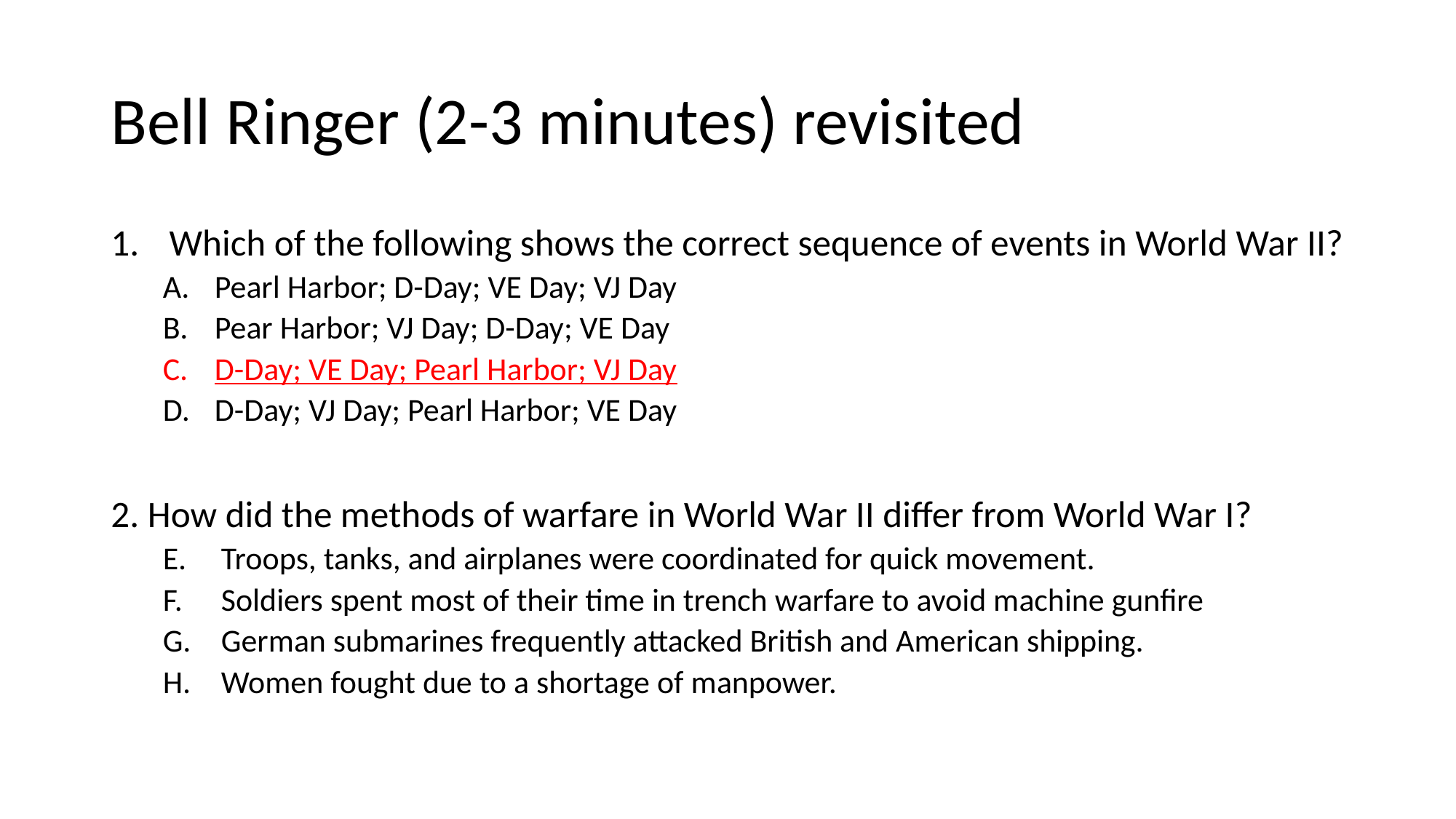

# Bell Ringer (2-3 minutes) revisited
Which of the following shows the correct sequence of events in World War II?
Pearl Harbor; D-Day; VE Day; VJ Day
Pear Harbor; VJ Day; D-Day; VE Day
D-Day; VE Day; Pearl Harbor; VJ Day
D-Day; VJ Day; Pearl Harbor; VE Day

2. How did the methods of warfare in World War II differ from World War I?
Troops, tanks, and airplanes were coordinated for quick movement.
Soldiers spent most of their time in trench warfare to avoid machine gunfire
German submarines frequently attacked British and American shipping.
Women fought due to a shortage of manpower.